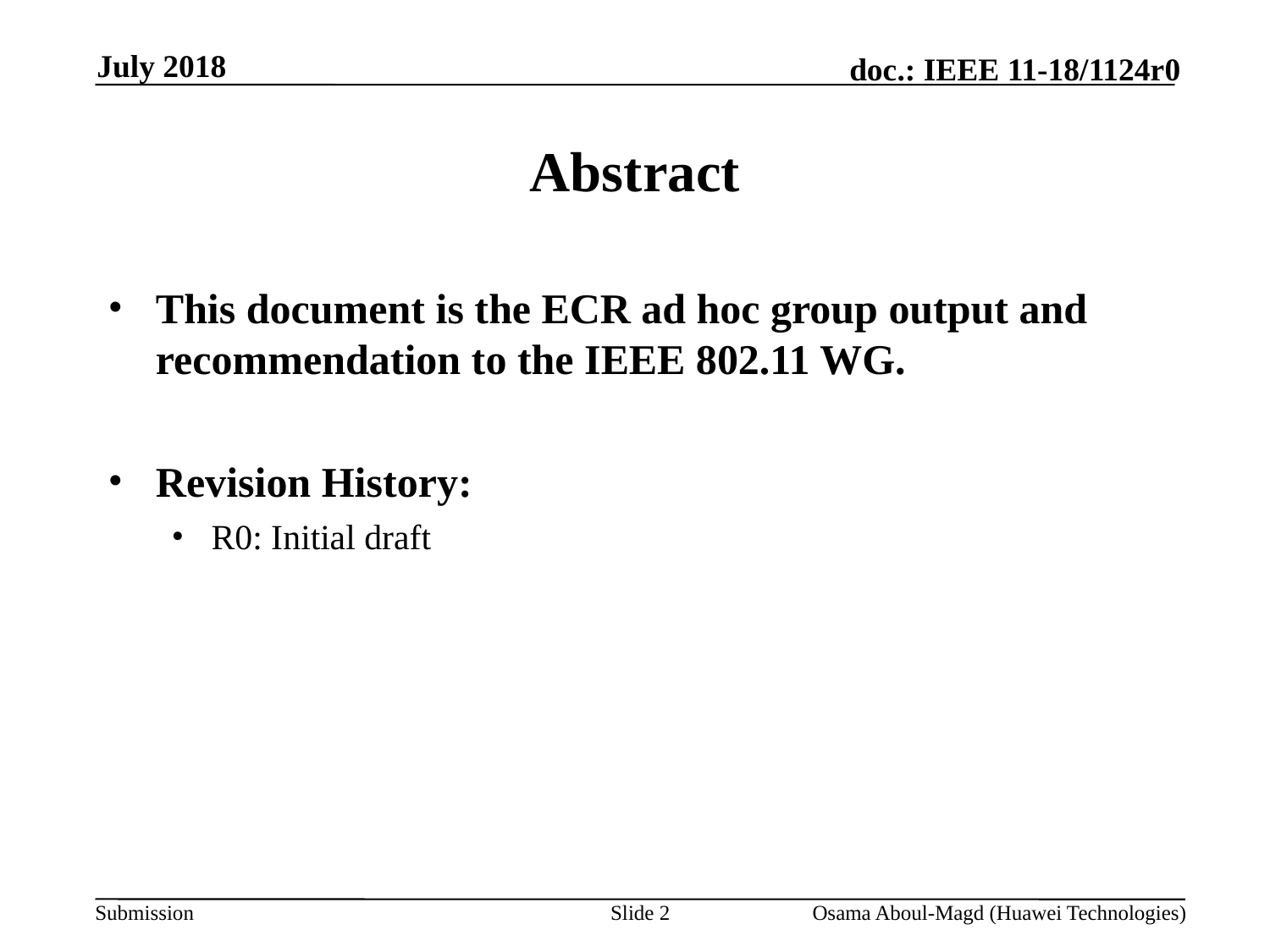

July 2018
# Abstract
This document is the ECR ad hoc group output and recommendation to the IEEE 802.11 WG.

Revision History:
R0: Initial draft
Slide 2
Osama Aboul-Magd (Huawei Technologies)